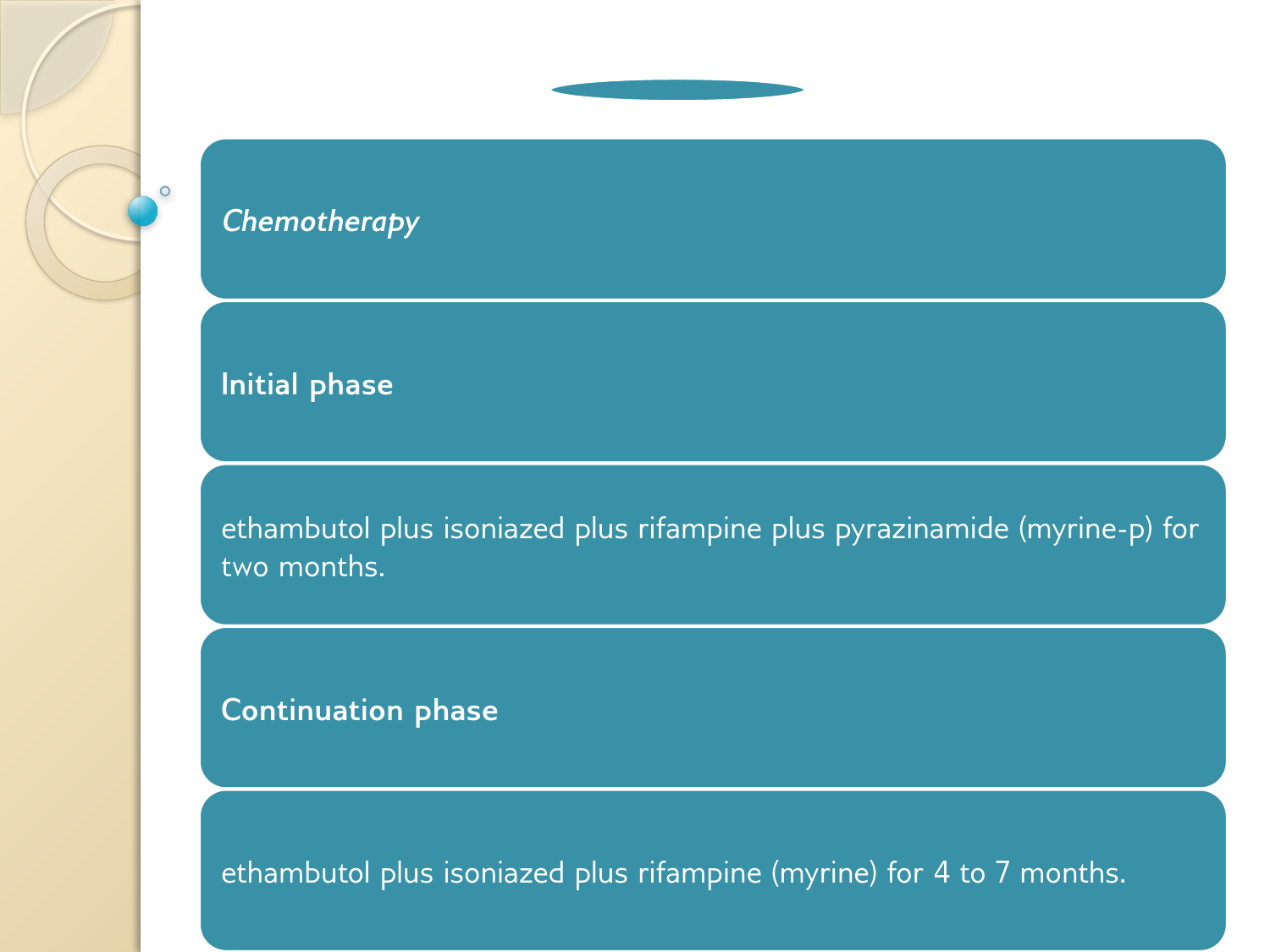

Chemotherapy
Initial phase
ethambutol plus isoniazed plus rifampine plus pyrazinamide (myrine-p) for two months.
Continuation phase
ethambutol plus isoniazed plus rifampine (myrine) for 4 to 7 months.